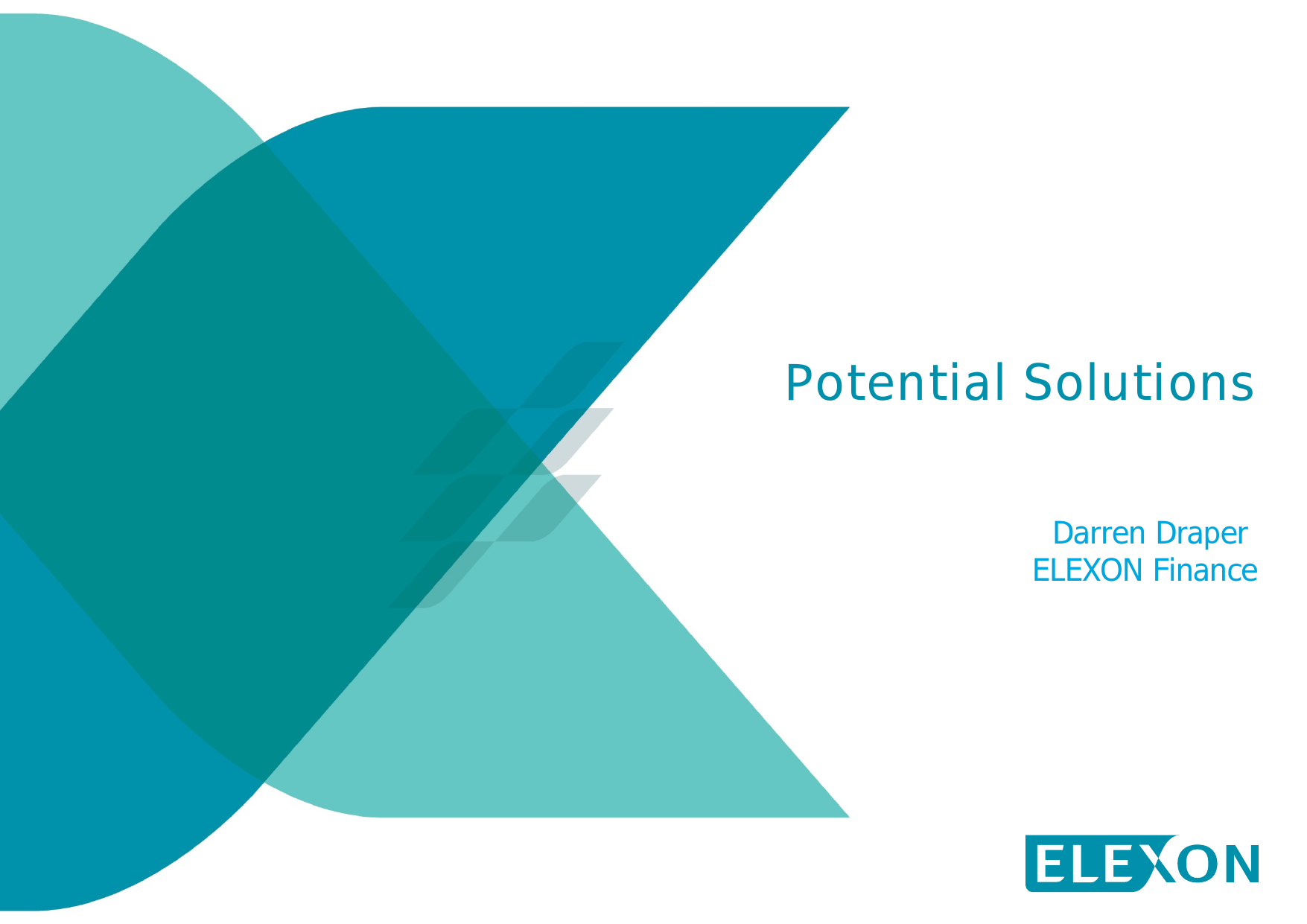

# Potential Solutions
Darren Draper
ELEXON Finance